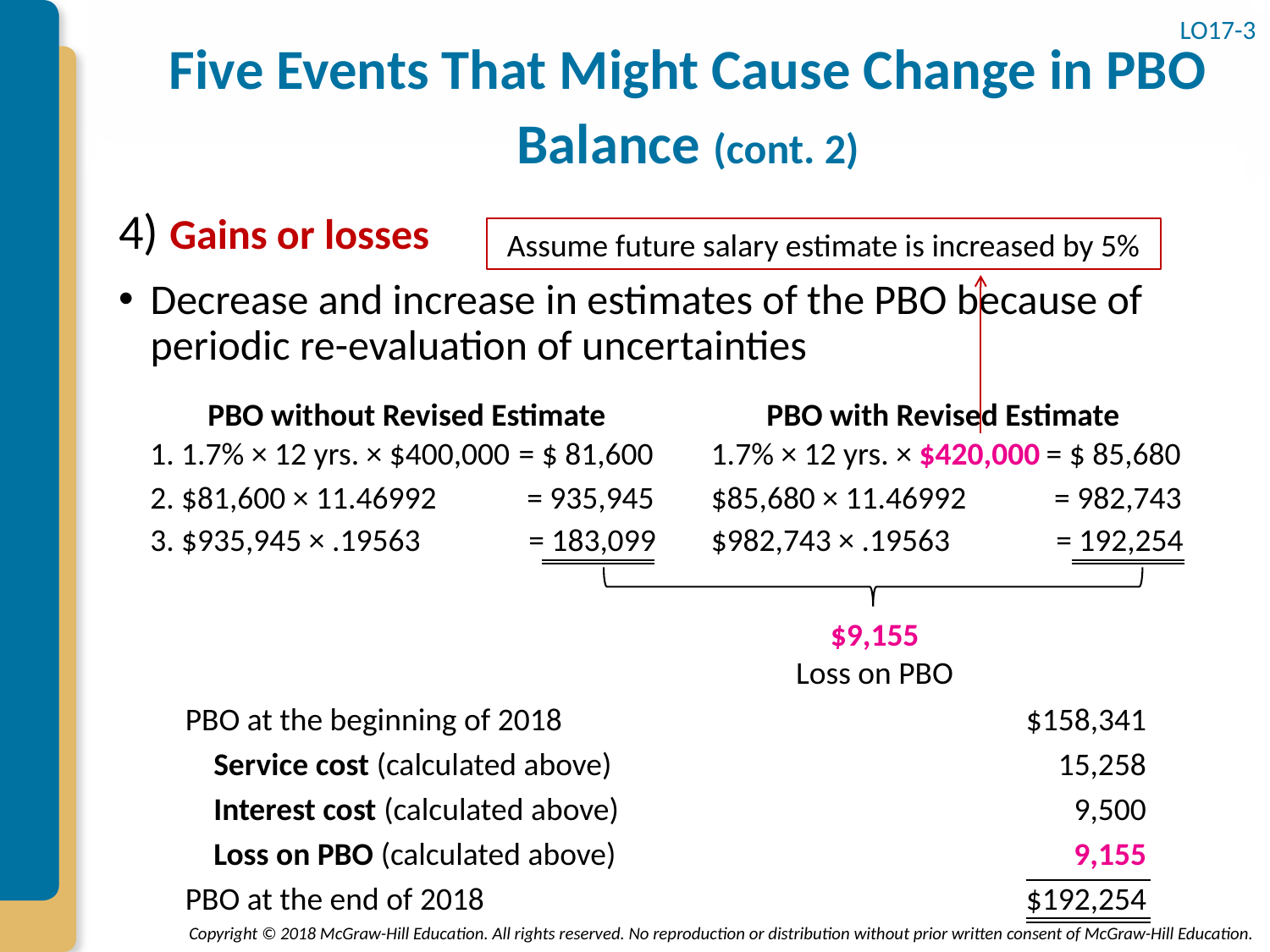

# Five Events That Might Cause Change in PBO Balance (cont. 2)
LO17-3
4) Gains or losses
Decrease and increase in estimates of the PBO because of periodic re-evaluation of uncertainties

Assume future salary estimate is increased by 5%

PBO without Revised Estimate
PBO with Revised Estimate
1. 1.7% × 12 yrs. × $400,000
= $ 81,600
1.7% × 12 yrs. × $420,000
= $ 85,680
2. $81,600 × 11.46992
= 935,945
$85,680 × 11.46992
= 982,743
3. $935,945 × .19563
 = 183,099
$982,743 × .19563
 = 192,254
$9,155
Loss on PBO
PBO at the beginning of 2018
$158,341
Service cost (calculated above)
15,258
Interest cost (calculated above)
9,500
Loss on PBO (calculated above)
9,155
PBO at the end of 2018
$192,254